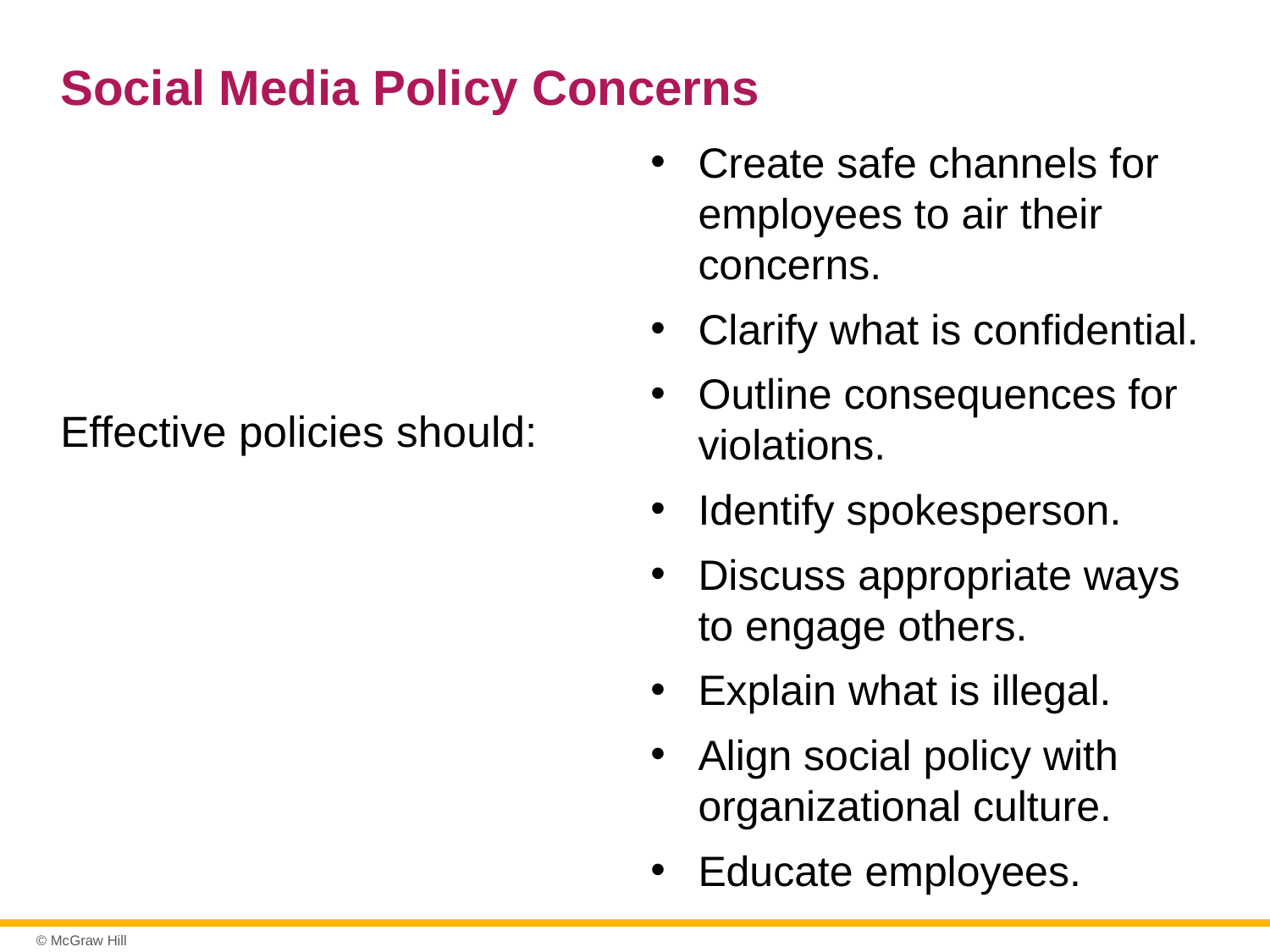

# Social Media Policy Concerns
Create safe channels for employees to air their concerns.
Clarify what is confidential.
Outline consequences for violations.
Identify spokesperson.
Discuss appropriate ways to engage others.
Explain what is illegal.
Align social policy with organizational culture.
Educate employees.
Effective policies should: